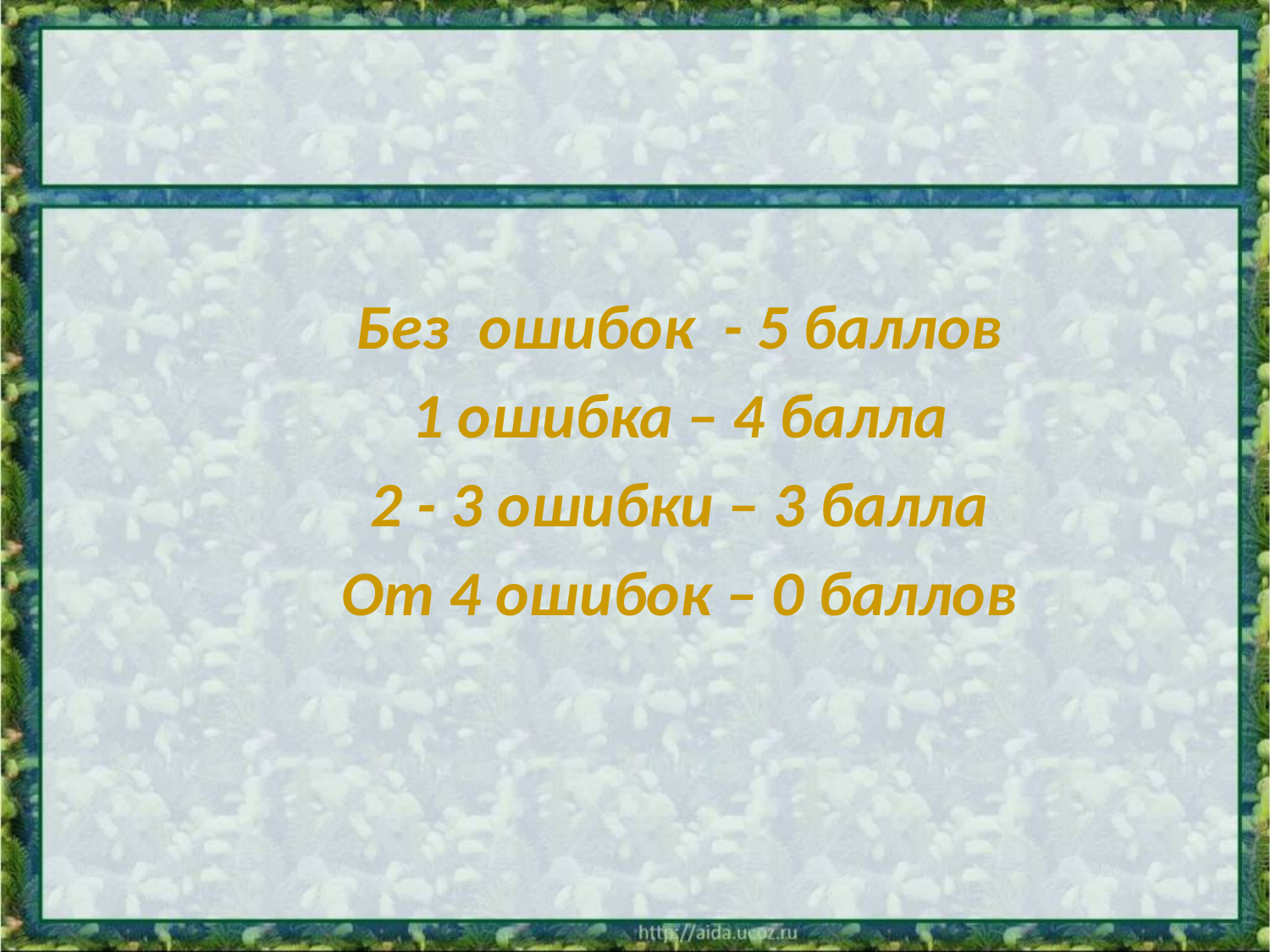

Без  ошибок  - 5 баллов
1 ошибка – 4 балла
2 - 3 ошибки – 3 балла
От 4 ошибок – 0 баллов